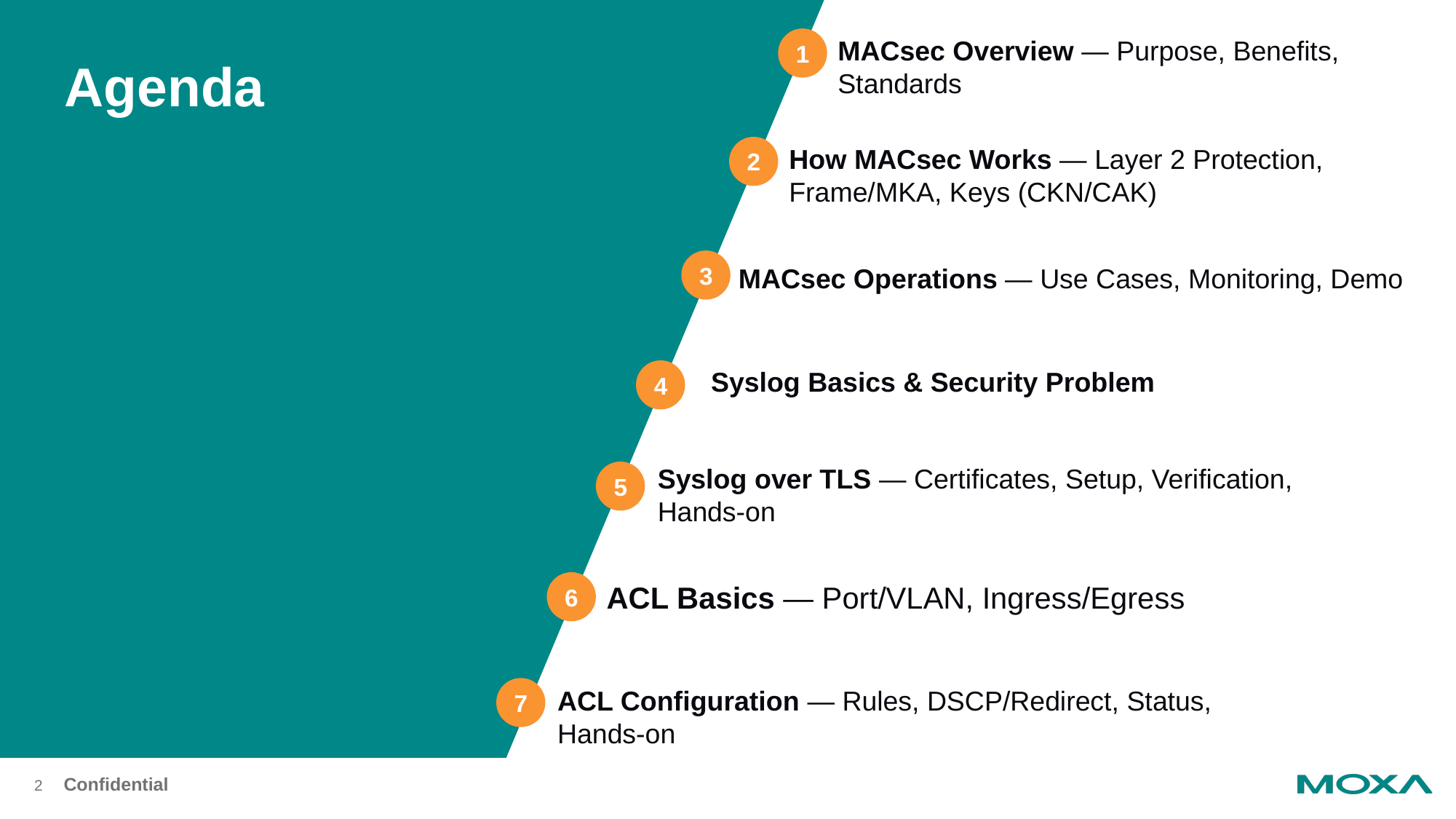

1
MACsec Overview — Purpose, Benefits, Standards
# Agenda
How MACsec Works — Layer 2 Protection, Frame/MKA, Keys (CKN/CAK)
2

MACsec Operations — Use Cases, Monitoring, Demo

3

Syslog Basics & Security Problem

4
Syslog over TLS — Certificates, Setup, Verification, Hands-on

5

ACL Basics — Port/VLAN, Ingress/Egress

6
7
ACL Configuration — Rules, DSCP/Redirect, Status, Hands-on